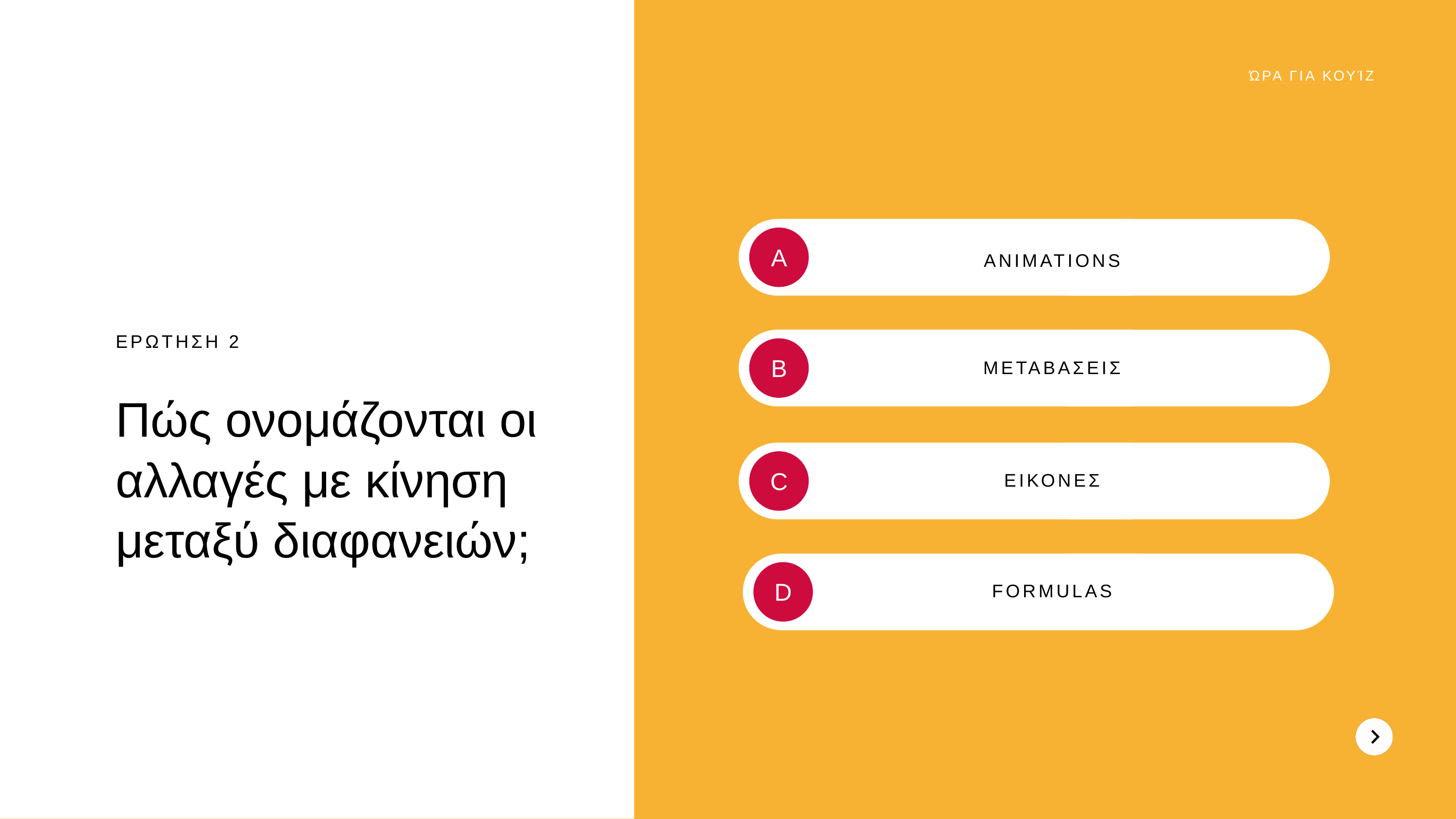

ΏΡΑ ΓΙΑ ΚΟΥΊΖ

A
ANIMATIONS
ΕΡΩΤΗΣΗ 2
Πώς ονομάζονται οι αλλαγές με κίνηση μεταξύ διαφανειών;

B
ΜΕΤΑΒΑΣΕΙΣ

C
ΕΙΚΟΝΕΣ

D
FORMULAS